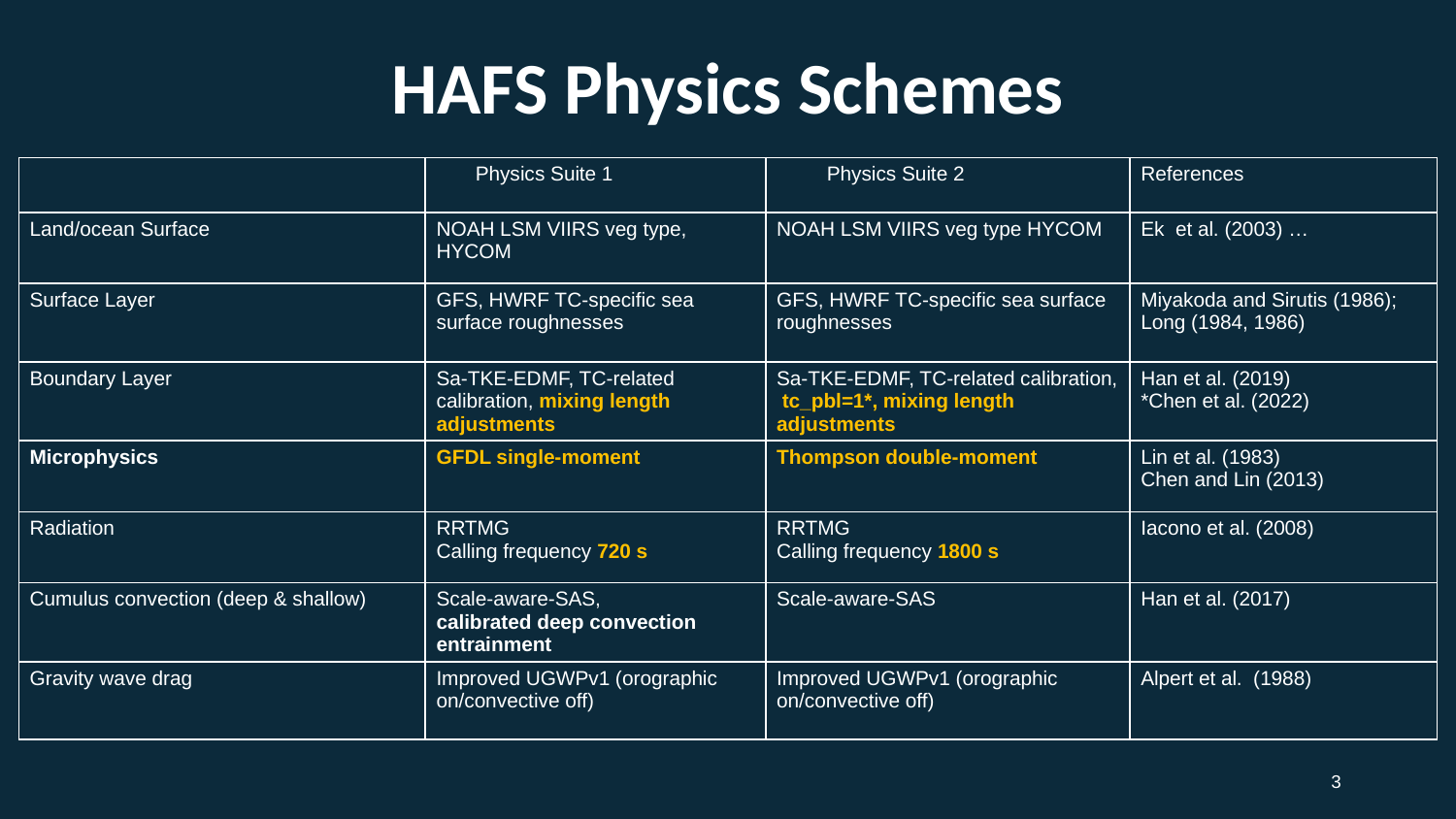

# HAFS Physics Schemes
|  | Physics Suite 1 | Physics Suite 2 | References |
| --- | --- | --- | --- |
| Land/ocean Surface | NOAH LSM VIIRS veg type, HYCOM | NOAH LSM VIIRS veg type HYCOM | Ek et al. (2003) … |
| Surface Layer | GFS, HWRF TC-specific sea surface roughnesses | GFS, HWRF TC-specific sea surface roughnesses | Miyakoda and Sirutis (1986); Long (1984, 1986) |
| Boundary Layer | Sa-TKE-EDMF, TC-related calibration, mixing length adjustments | Sa-TKE-EDMF, TC-related calibration, tc\_pbl=1\*, mixing length adjustments | Han et al. (2019) \*Chen et al. (2022) |
| Microphysics | GFDL single-moment | Thompson double-moment | Lin et al. (1983) Chen and Lin (2013) |
| Radiation | RRTMG Calling frequency 720 s | RRTMG Calling frequency 1800 s | Iacono et al. (2008) |
| Cumulus convection (deep & shallow) | Scale-aware-SAS, calibrated deep convection entrainment | Scale-aware-SAS | Han et al. (2017) |
| Gravity wave drag | Improved UGWPv1 (orographic on/convective off) | Improved UGWPv1 (orographic on/convective off) | Alpert et al. (1988) |
3